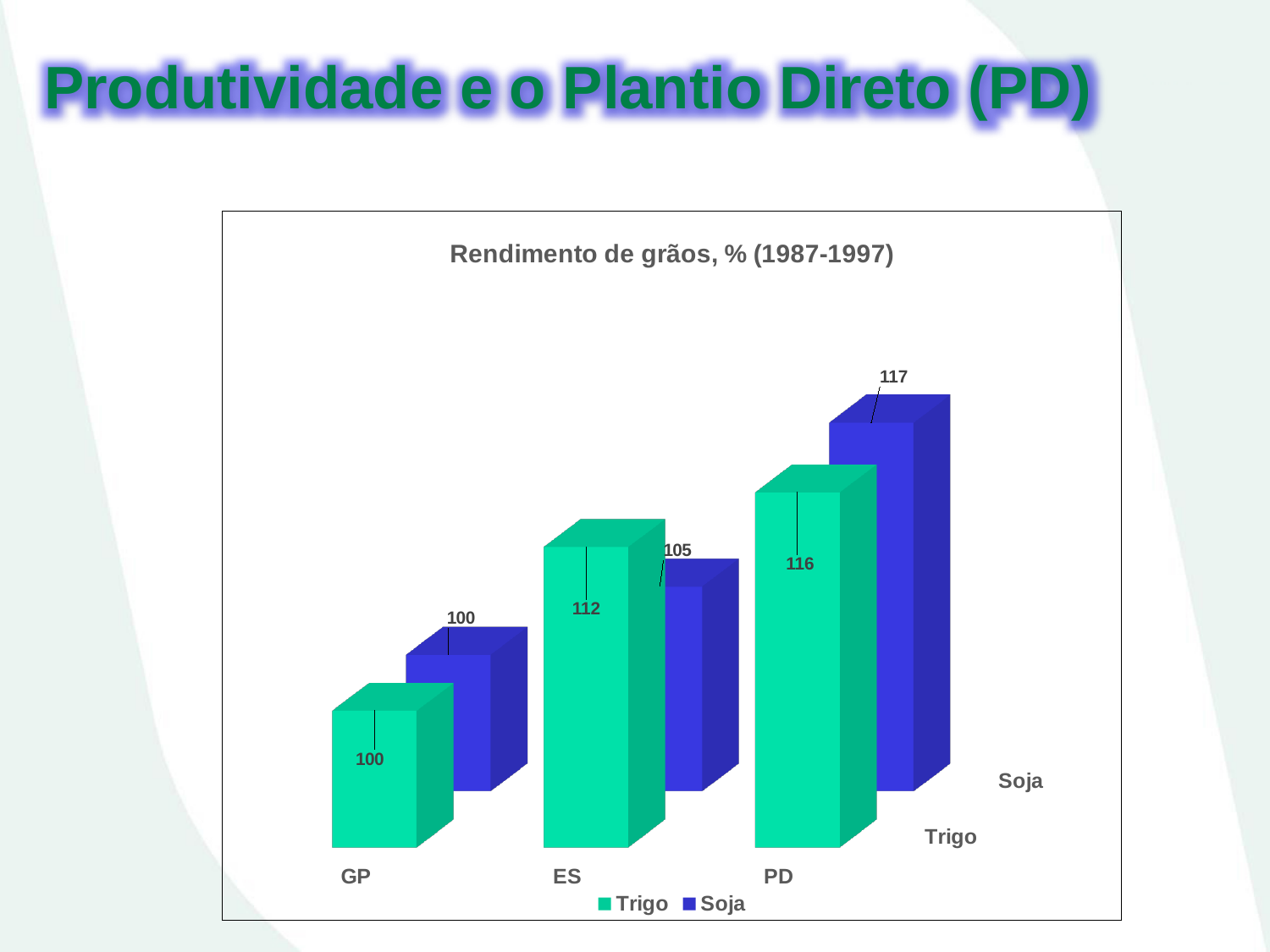

Produtividade e o Plantio Direto (PD)

[unsupported chart]